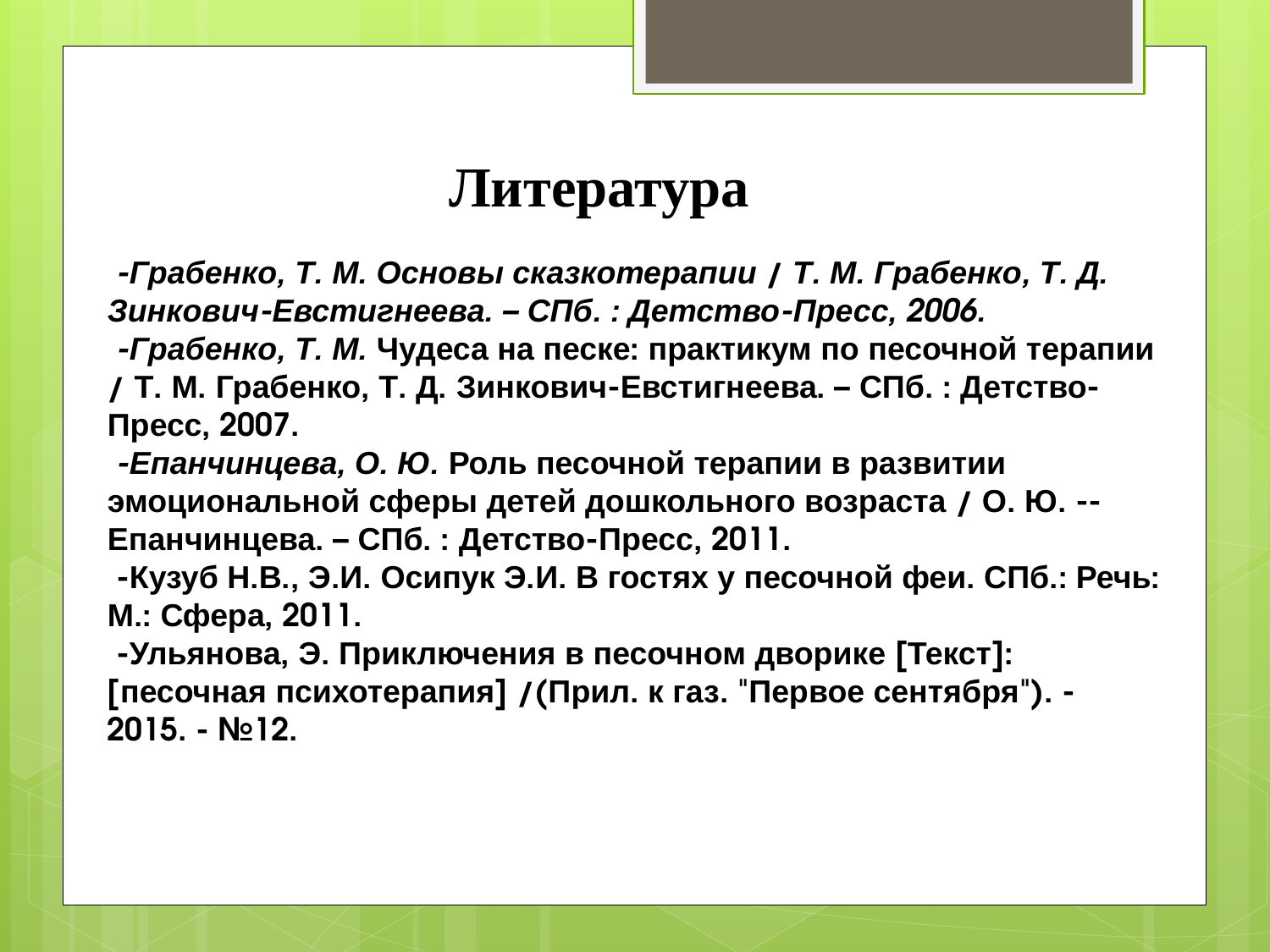

Литература
 -Грабенко, Т. М. Основы сказкотерапии / Т. М. Грабенко, Т. Д. Зинкович-Евстигнеева. – СПб. : Детство-Пресс, 2006.
 -Грабенко, Т. М. Чудеса на песке: практикум по песочной терапии / Т. М. Грабенко, Т. Д. Зинкович-Евстигнеева. – СПб. : Детство-Пресс, 2007.
 -Епанчинцева, О. Ю. Роль песочной терапии в развитии эмоциональной сферы детей дошкольного возраста / О. Ю. --Епанчинцева. – СПб. : Детство-Пресс, 2011.
 -Кузуб Н.В., Э.И. Осипук Э.И. В гостях у песочной феи. СПб.: Речь: М.: Сфера, 2011.
 -Ульянова, Э. Приключения в песочном дворике [Текст]:[песочная психотерапия] /(Прил. к газ. "Первое сентября"). - 2015. - №12.